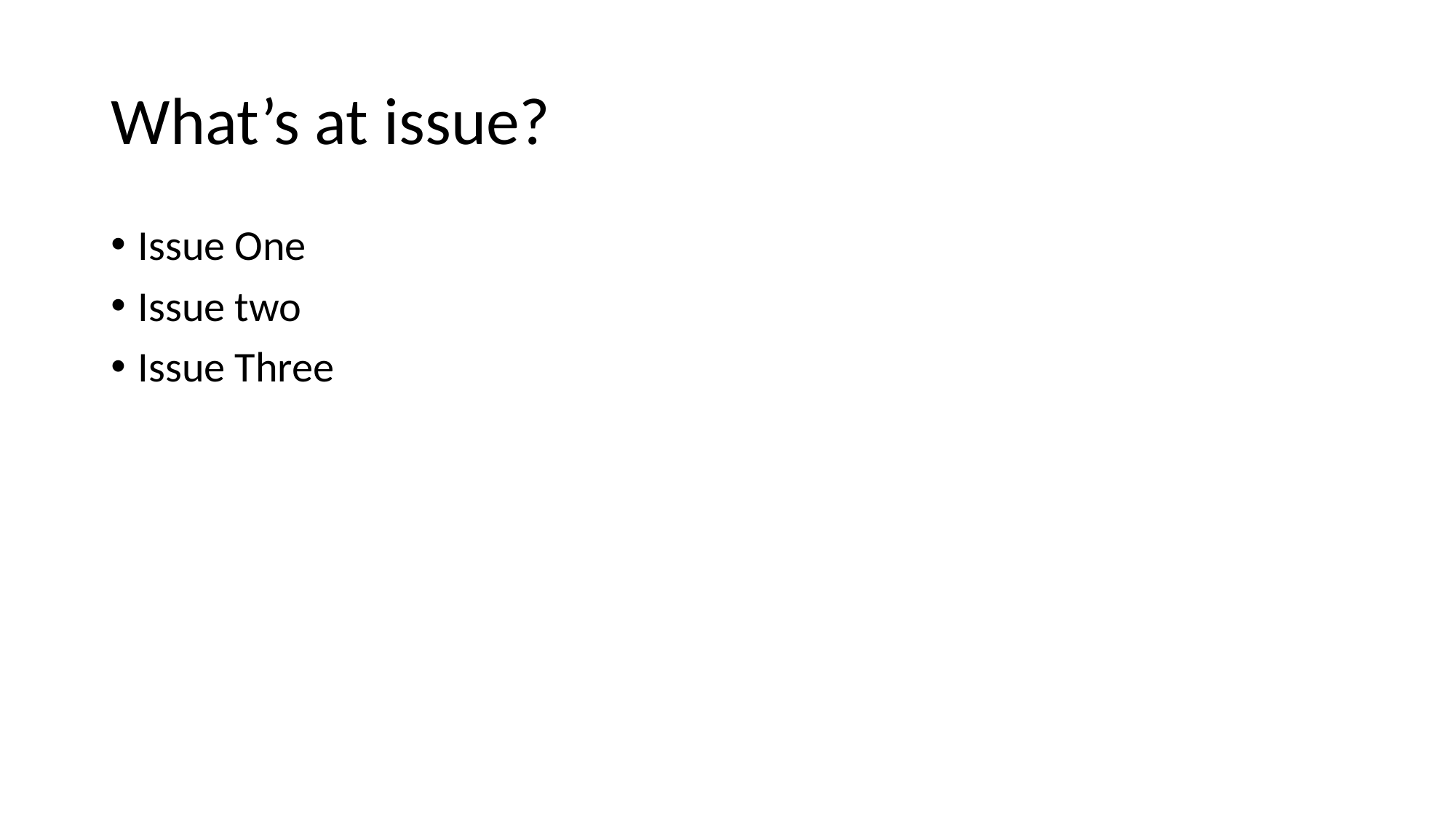

# What’s at issue?
Issue One
Issue two
Issue Three